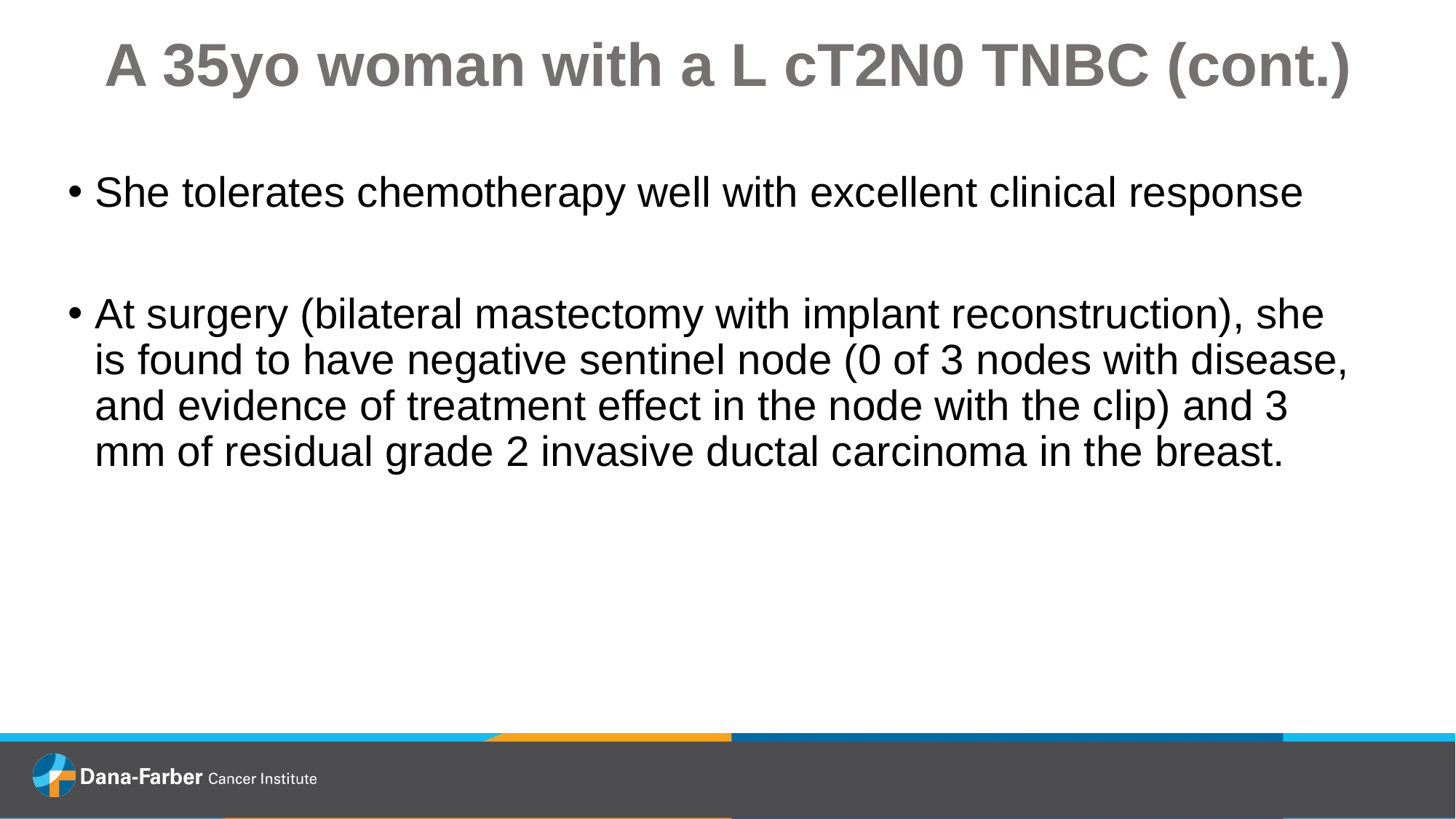

A 35yo woman with a L cT2N0 TNBC (cont.)
She tolerates chemotherapy well with excellent clinical response

At surgery (bilateral mastectomy with implant reconstruction), she is found to have negative sentinel node (0 of 3 nodes with disease, and evidence of treatment effect in the node with the clip) and 3 mm of residual grade 2 invasive ductal carcinoma in the breast.